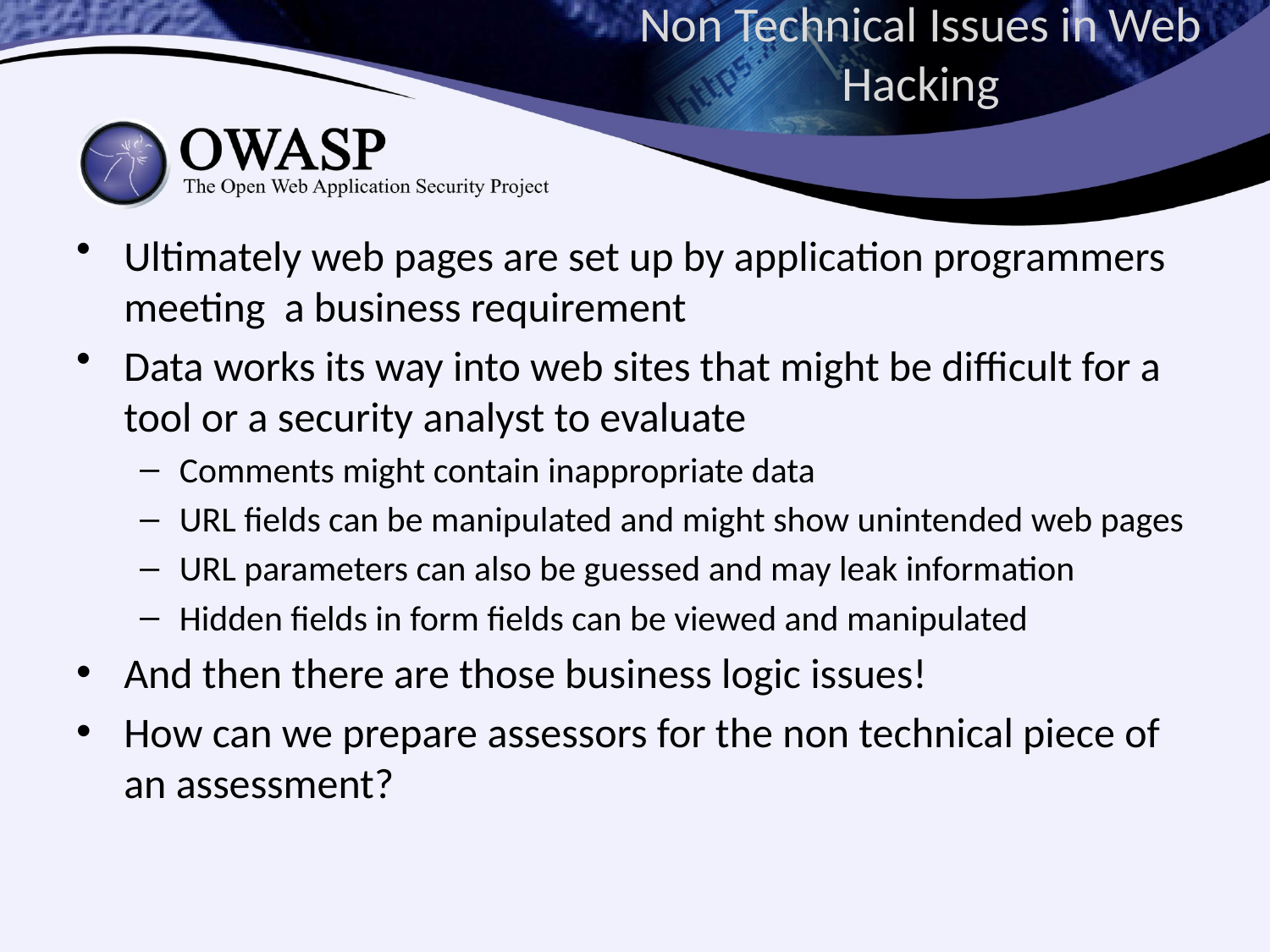

# Non Technical Issues in Web Hacking
Ultimately web pages are set up by application programmers meeting  a business requirement
Data works its way into web sites that might be difficult for a tool or a security analyst to evaluate
Comments might contain inappropriate data
URL fields can be manipulated and might show unintended web pages
URL parameters can also be guessed and may leak information
Hidden fields in form fields can be viewed and manipulated
And then there are those business logic issues!
How can we prepare assessors for the non technical piece of an assessment?